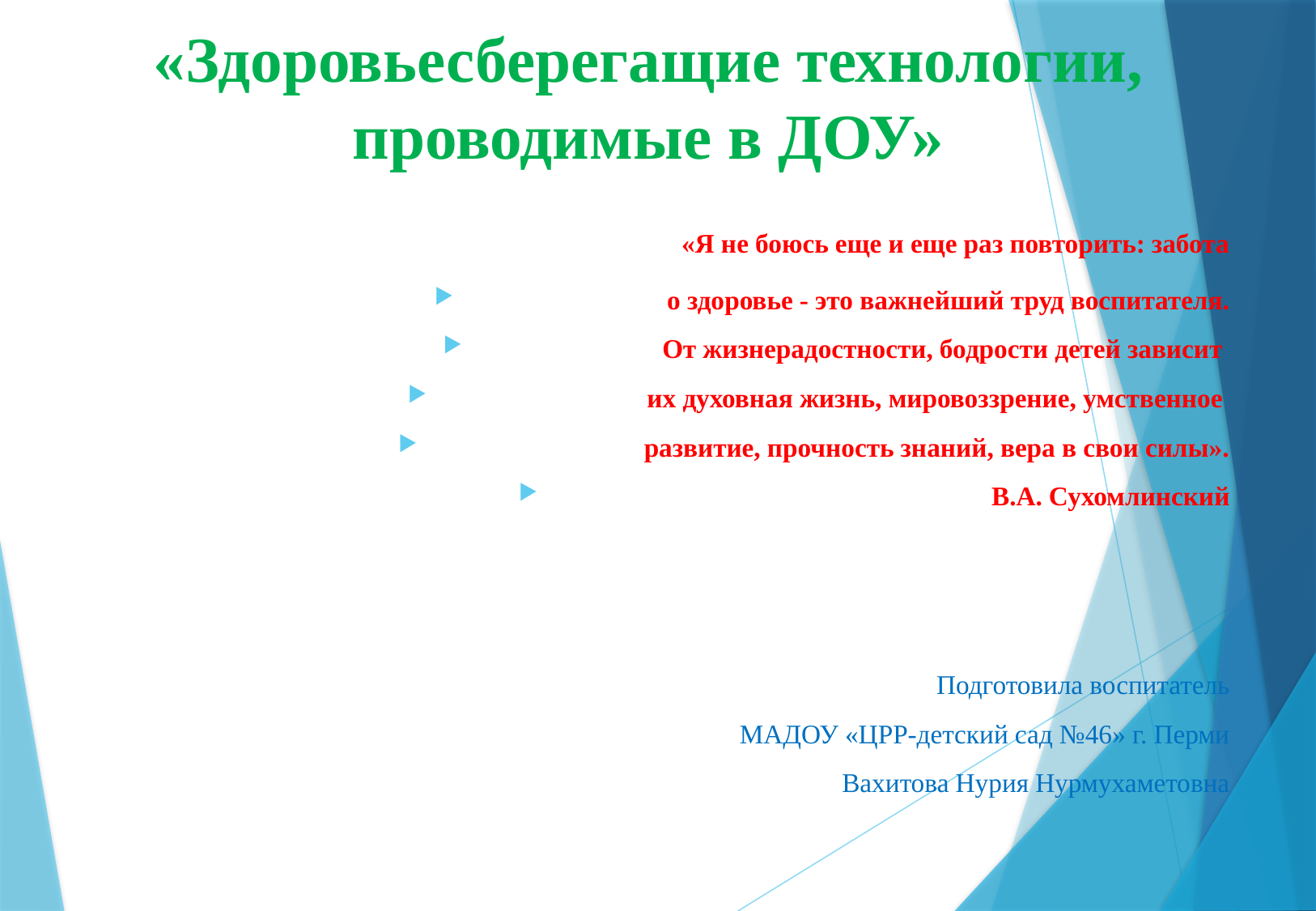

«Здоровьесберегащие технологии, проводимые в ДОУ»
 «Я не боюсь еще и еще раз повторить: забота
                            о здоровье - это важнейший труд воспитателя.
                          От жизнерадостности, бодрости детей зависит
                             их духовная жизнь, мировоззрение, умственное
                              развитие, прочность знаний, вера в свои силы».
                                                                В.А. Сухомлинский

Подготовила воспитатель
МАДОУ «ЦРР-детский сад №46» г. Перми
Вахитова Нурия Нурмухаметовна
#